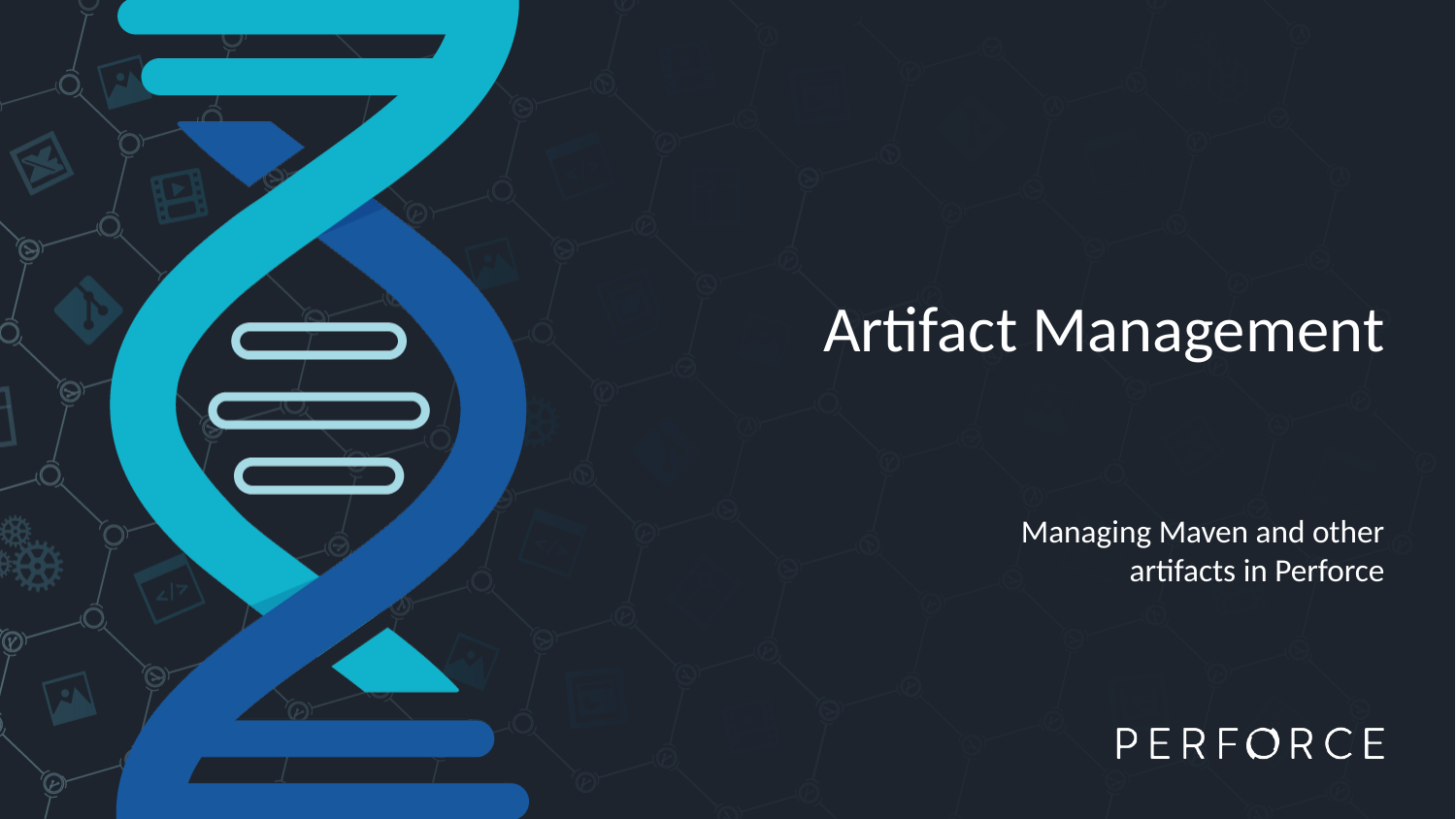

# Artifact Management
Managing Maven and other artifacts in Perforce